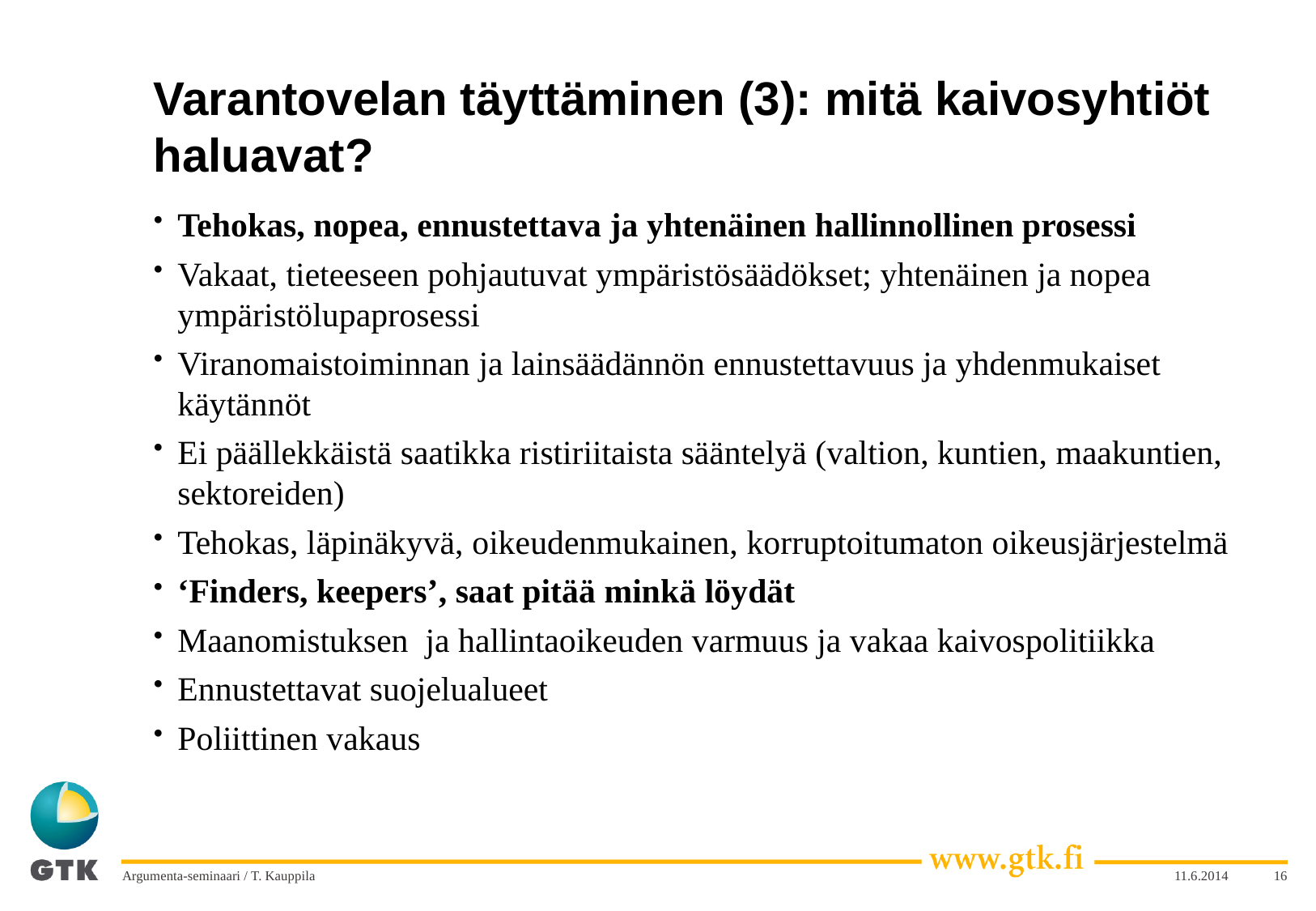

# Varantovelan täyttäminen (3): mitä kaivosyhtiöt haluavat?
Tehokas, nopea, ennustettava ja yhtenäinen hallinnollinen prosessi
Vakaat, tieteeseen pohjautuvat ympäristösäädökset; yhtenäinen ja nopea ympäristölupaprosessi
Viranomaistoiminnan ja lainsäädännön ennustettavuus ja yhdenmukaiset käytännöt
Ei päällekkäistä saatikka ristiriitaista sääntelyä (valtion, kuntien, maakuntien, sektoreiden)
Tehokas, läpinäkyvä, oikeudenmukainen, korruptoitumaton oikeusjärjestelmä
‘Finders, keepers’, saat pitää minkä löydät
Maanomistuksen  ja hallintaoikeuden varmuus ja vakaa kaivospolitiikka
Ennustettavat suojelualueet
Poliittinen vakaus

Argumenta-seminaari / T. Kauppila
11.6.2014
16